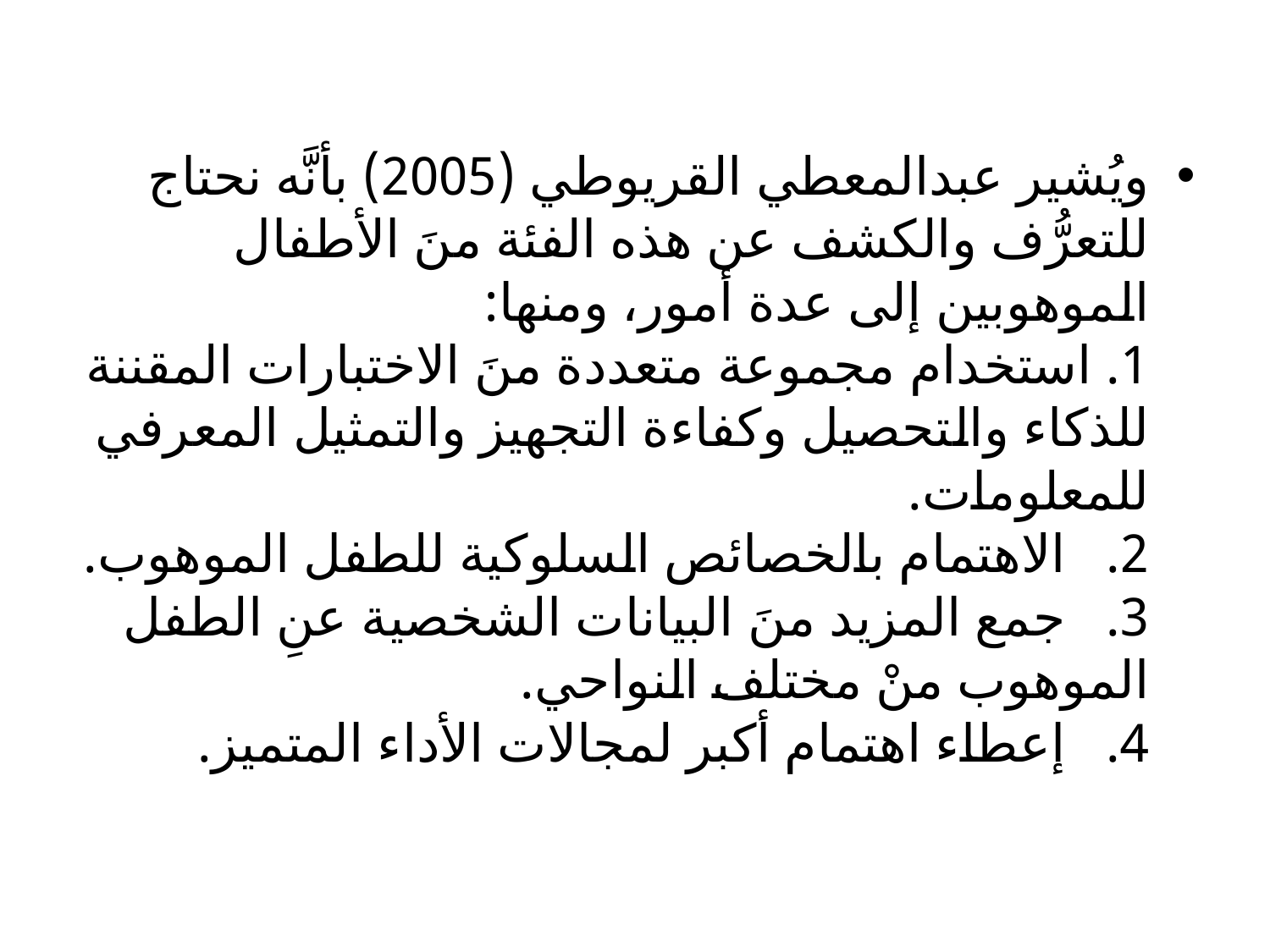

ويُشير عبدالمعطي القريوطي (2005) بأنَّه نحتاج للتعرُّف والكشف عن هذه الفئة منَ الأطفال الموهوبين إلى عدة أمور، ومنها:
1. استخدام مجموعة متعددة منَ الاختبارات المقننة للذكاء والتحصيل وكفاءة التجهيز والتمثيل المعرفي للمعلومات.
2.   الاهتمام بالخصائص السلوكية للطفل الموهوب.
3.   جمع المزيد منَ البيانات الشخصية عنِ الطفل الموهوب منْ مختلف النواحي.
4.   إعطاء اهتمام أكبر لمجالات الأداء المتميز.